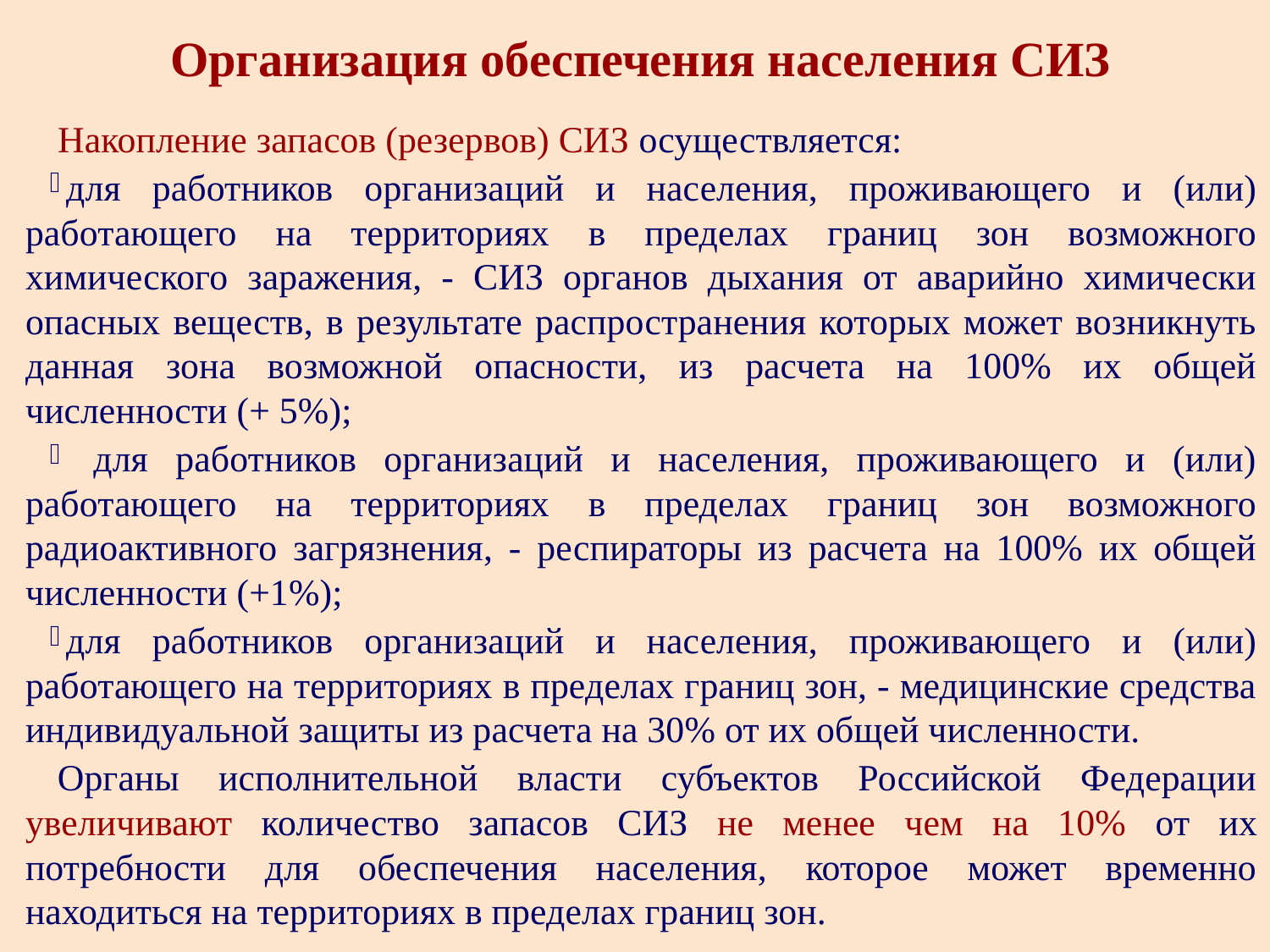

Накопление запасов (резервов) СИЗ осуществляется:
для работников организаций и населения, проживающего и (или) работающего на территориях в пределах границ зон возможного химического заражения, - СИЗ органов дыхания от аварийно химически опасных веществ, в результате распространения которых может возникнуть данная зона возможной опасности, из расчета на 100% их общей численности (+ 5%);
 для работников организаций и населения, проживающего и (или) работающего на территориях в пределах границ зон возможного радиоактивного загрязнения, - респираторы из расчета на 100% их общей численности (+1%);
для работников организаций и населения, проживающего и (или) работающего на территориях в пределах границ зон, - медицинские средства индивидуальной защиты из расчета на 30% от их общей численности.
Органы исполнительной власти субъектов Российской Федерации увеличивают количество запасов СИЗ не менее чем на 10% от их потребности для обеспечения населения, которое может временно находиться на территориях в пределах границ зон.

Организация обеспечения населения СИЗ